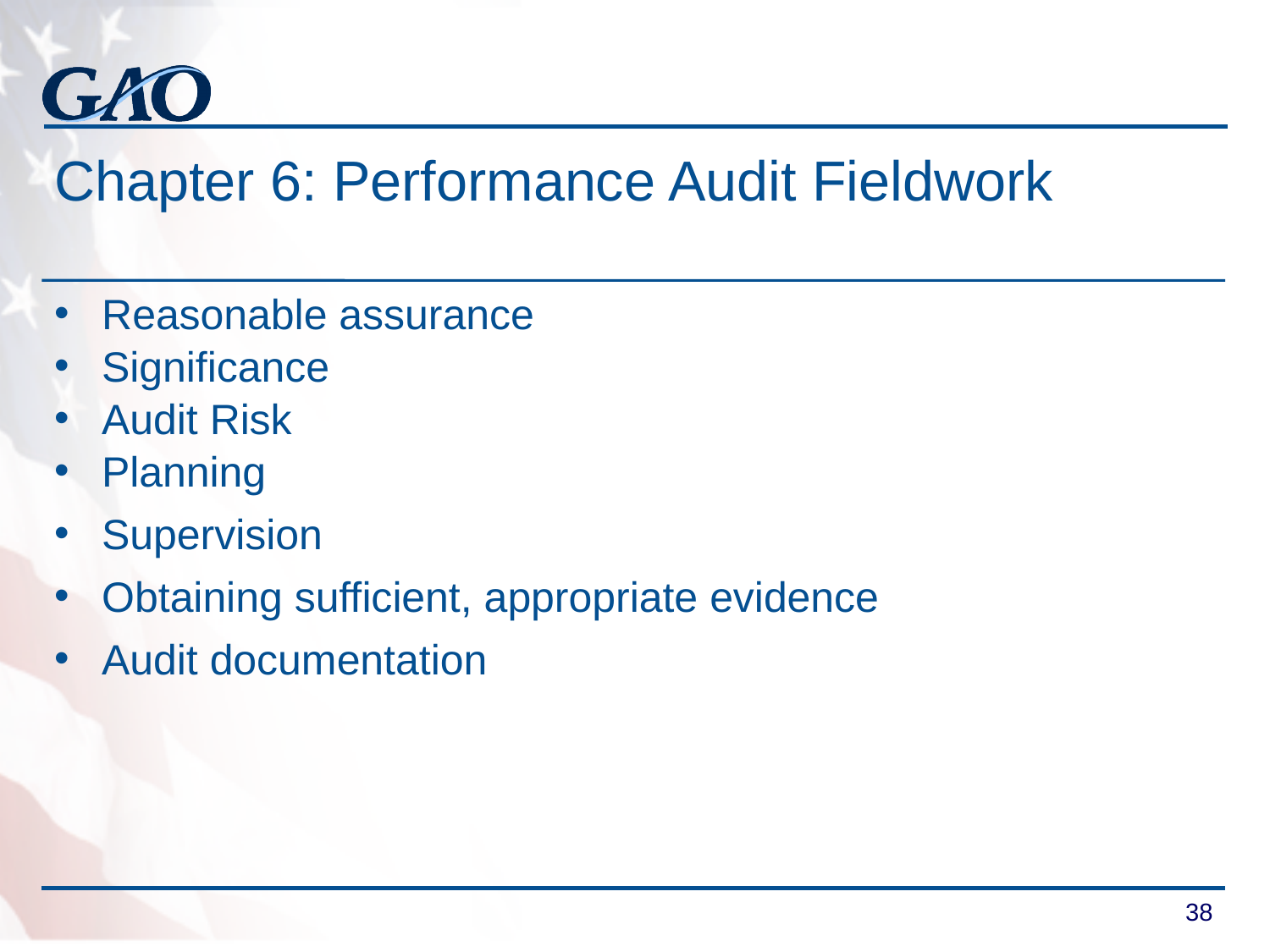

# Chapter 6: Performance Audit Fieldwork
Reasonable assurance
Significance
Audit Risk
Planning
Supervision
Obtaining sufficient, appropriate evidence
Audit documentation
38